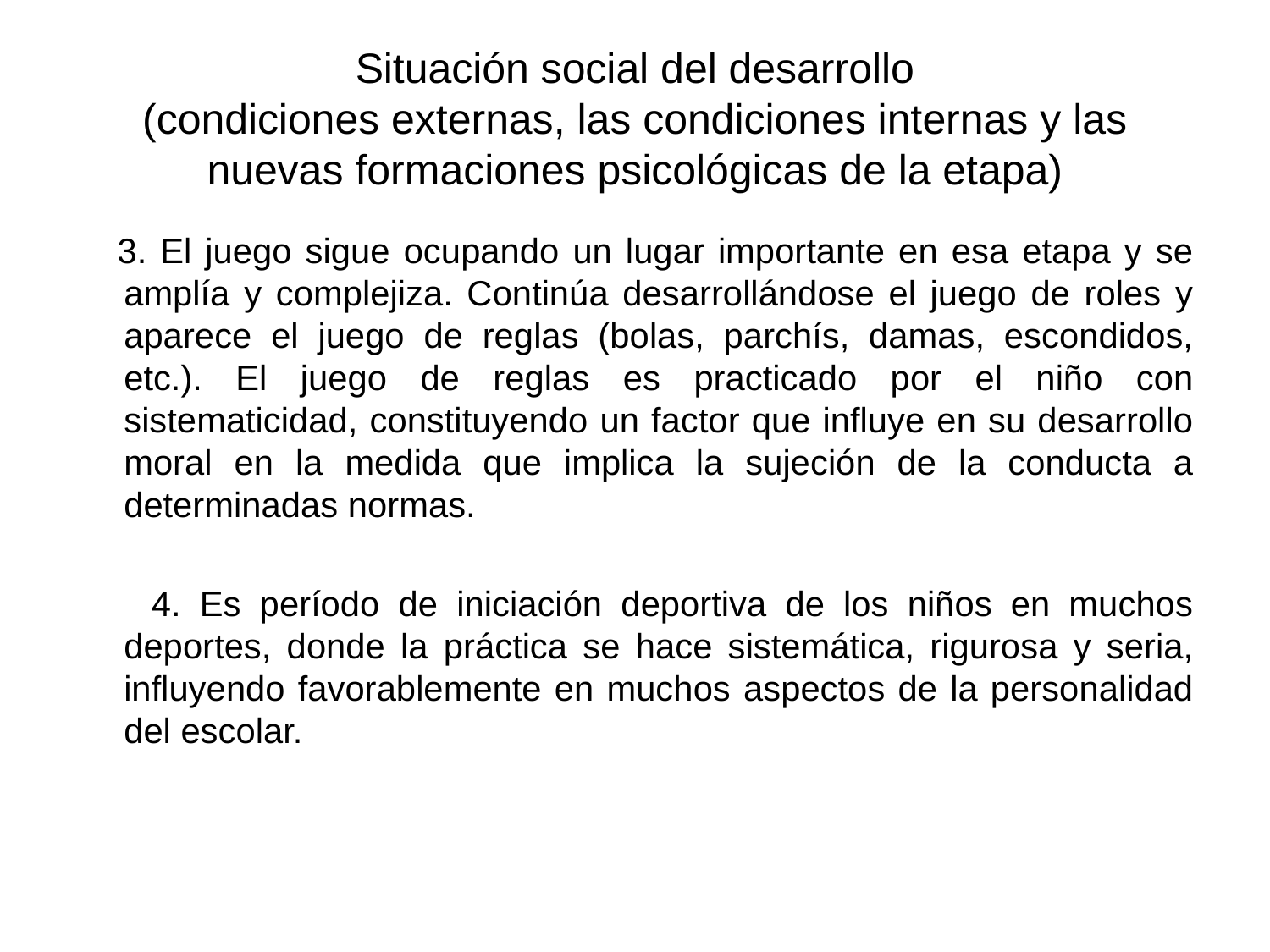

# Situación social del desarrollo (condiciones externas, las condiciones internas y las nuevas formaciones psicológicas de la etapa)
   3. El juego sigue ocupando un lugar importante en esa etapa y se amplía y complejiza. Continúa desarrollándose el juego de roles y aparece el juego de reglas (bolas, parchís, damas, escondidos, etc.). El juego de reglas es practicado por el niño con sistematicidad, constituyendo un factor que influye en su desarrollo moral en la medida que implica la sujeción de la conducta a determinadas normas.

    4. Es período de iniciación deportiva de los niños en muchos deportes, donde la práctica se hace sistemática, rigurosa y seria, influyendo favorablemente en muchos aspectos de la personalidad del escolar.